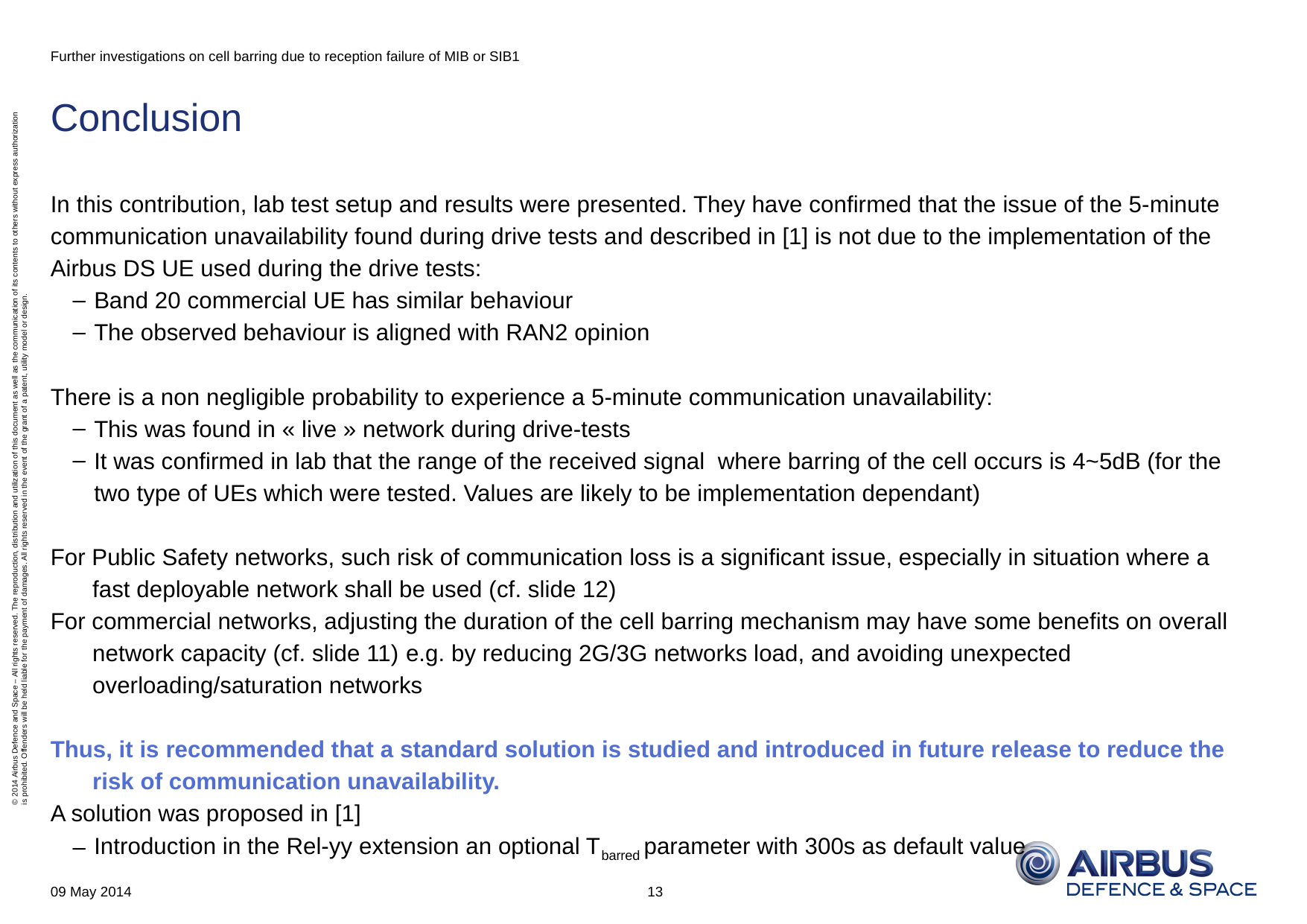

Further investigations on cell barring due to reception failure of MIB or SIB1
# Conclusion
In this contribution, lab test setup and results were presented. They have confirmed that the issue of the 5-minute communication unavailability found during drive tests and described in [1] is not due to the implementation of the Airbus DS UE used during the drive tests:
Band 20 commercial UE has similar behaviour
The observed behaviour is aligned with RAN2 opinion

There is a non negligible probability to experience a 5-minute communication unavailability:
This was found in « live » network during drive-tests
It was confirmed in lab that the range of the received signal  where barring of the cell occurs is 4~5dB (for the two type of UEs which were tested. Values are likely to be implementation dependant)

For Public Safety networks, such risk of communication loss is a significant issue, especially in situation where a fast deployable network shall be used (cf. slide 12)
For commercial networks, adjusting the duration of the cell barring mechanism may have some benefits on overall network capacity (cf. slide 11) e.g. by reducing 2G/3G networks load, and avoiding unexpected overloading/saturation networks

Thus, it is recommended that a standard solution is studied and introduced in future release to reduce the risk of communication unavailability.
A solution was proposed in [1]
Introduction in the Rel-yy extension an optional Tbarred parameter with 300s as default value
13
09 May 2014